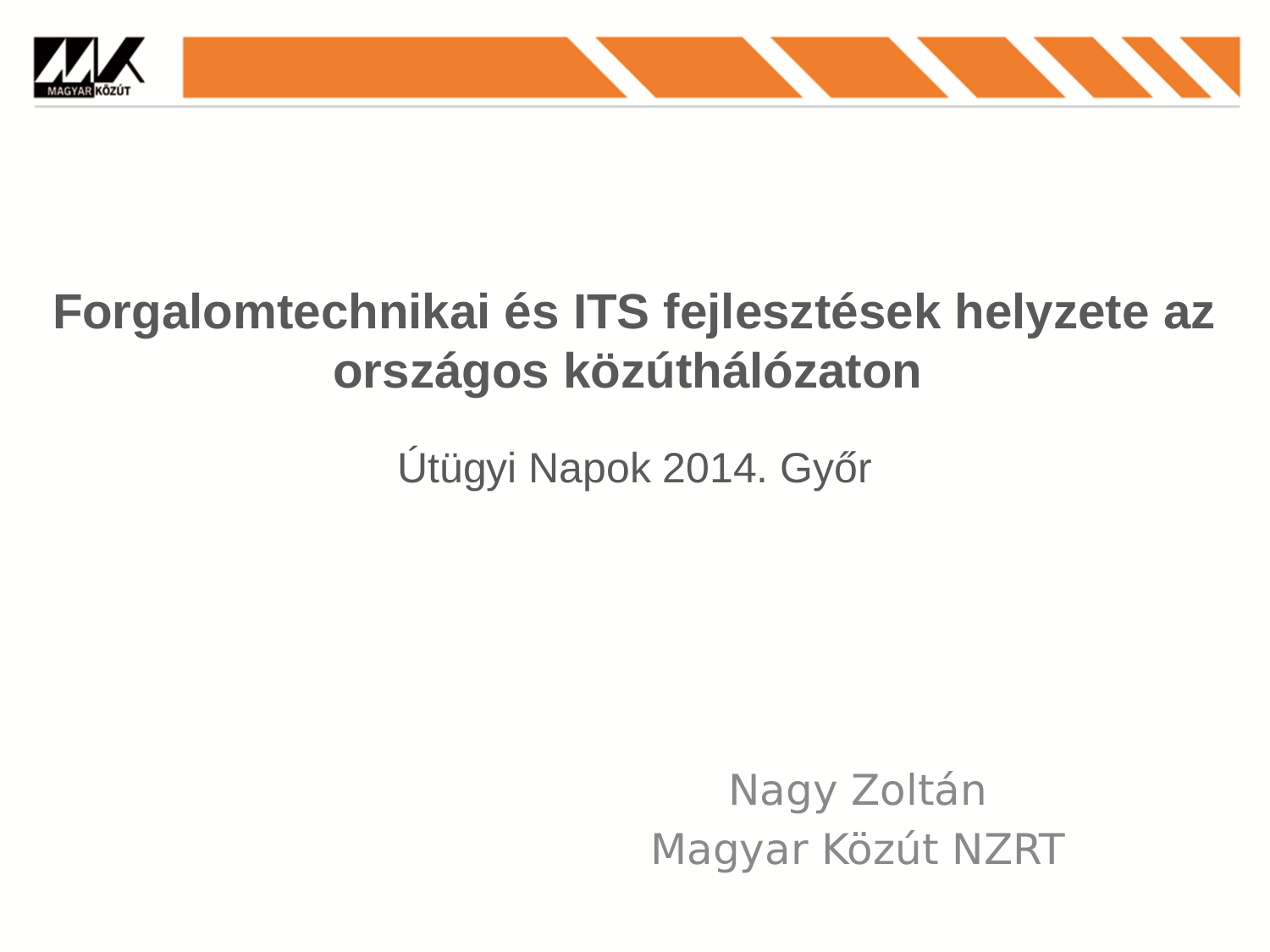

Forgalomtechnikai és ITS fejlesztések helyzete az országos közúthálózaton

Útügyi Napok 2014. Győr
#
Nagy Zoltán
Magyar Közút NZRT